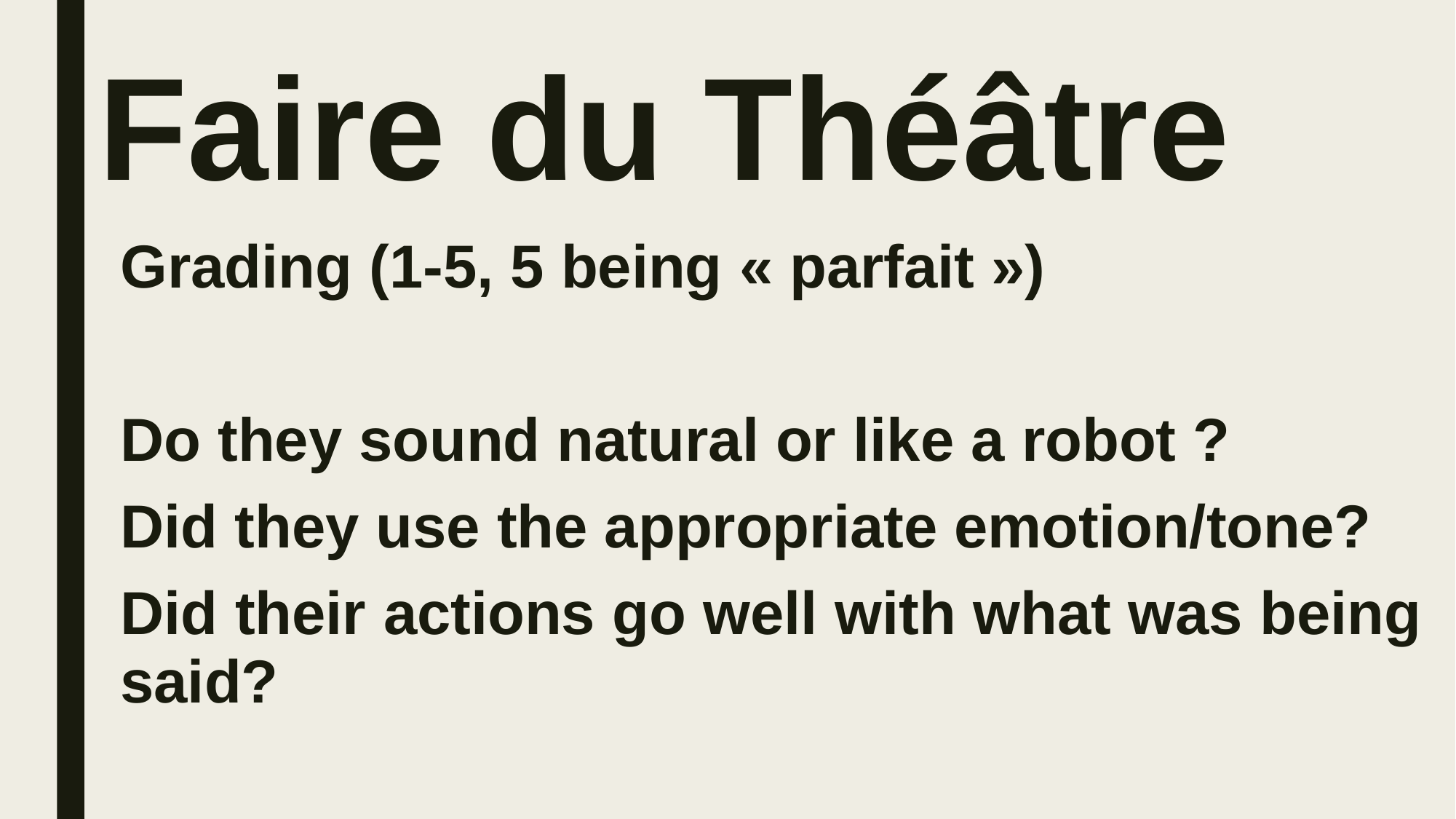

# Faire du Théâtre
Grading (1-5, 5 being « parfait »)

Do they sound natural or like a robot ?
Did they use the appropriate emotion/tone?
Did their actions go well with what was being said?